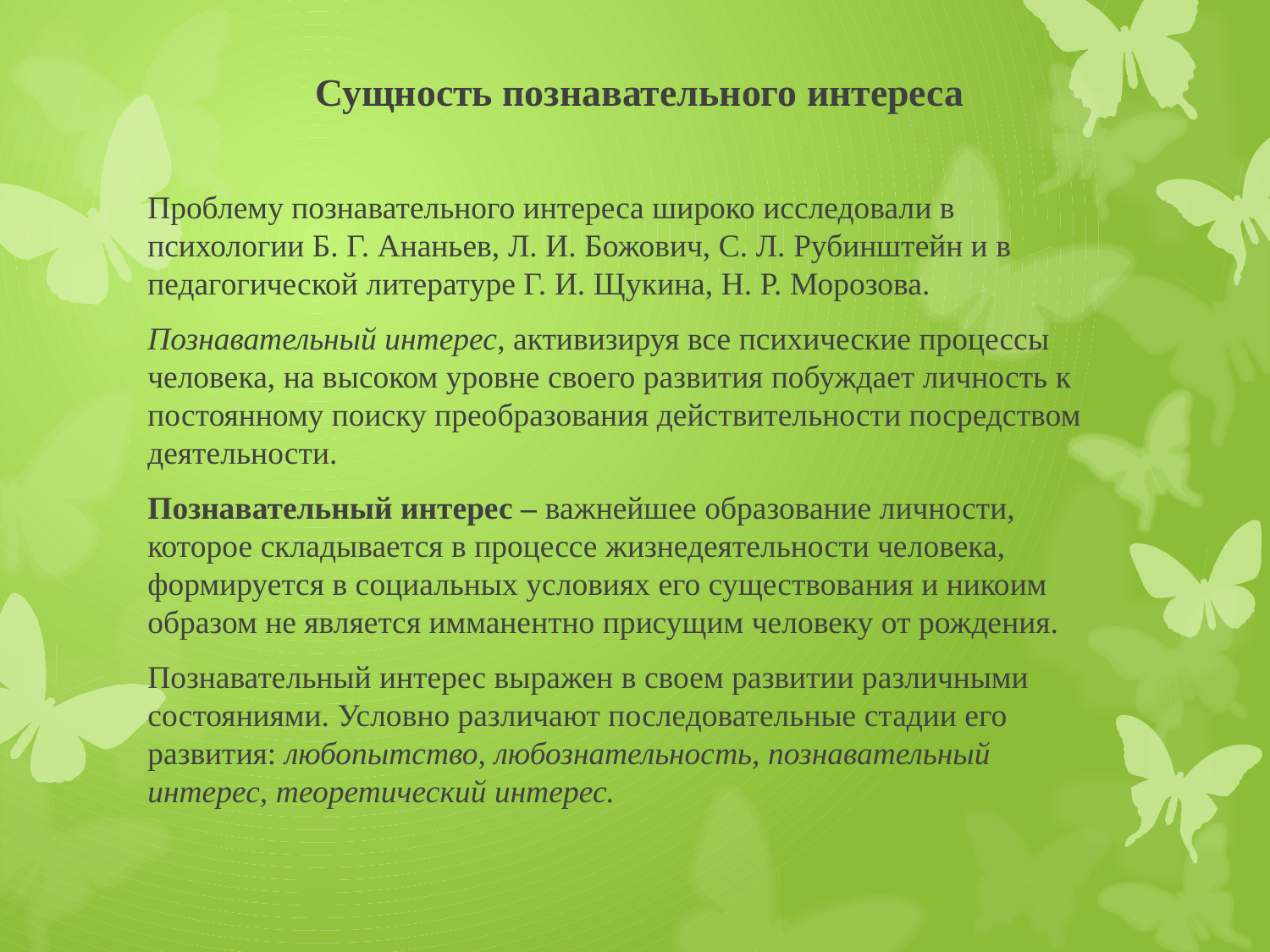

# Сущность познавательного интереса
Проблему познавательного интереса широко исследовали в психологии Б. Г. Ананьев, Л. И. Божович, С. Л. Рубинштейн и в педагогической литературе Г. И. Щукина, Н. Р. Морозова.
Познавательный интерес, активизируя все психические процессы человека, на высоком уровне своего развития побуждает личность к постоянному поиску преобразования действительности посредством деятельности.
Познавательный интерес – важнейшее образование личности, которое складывается в процессе жизнедеятельности человека, формируется в социальных условиях его существования и никоим образом не является имманентно присущим человеку от рождения.
Познавательный интерес выражен в своем развитии различными состояниями. Условно различают последовательные стадии его развития: любопытство, любознательность, познавательный интерес, теоретический интерес.